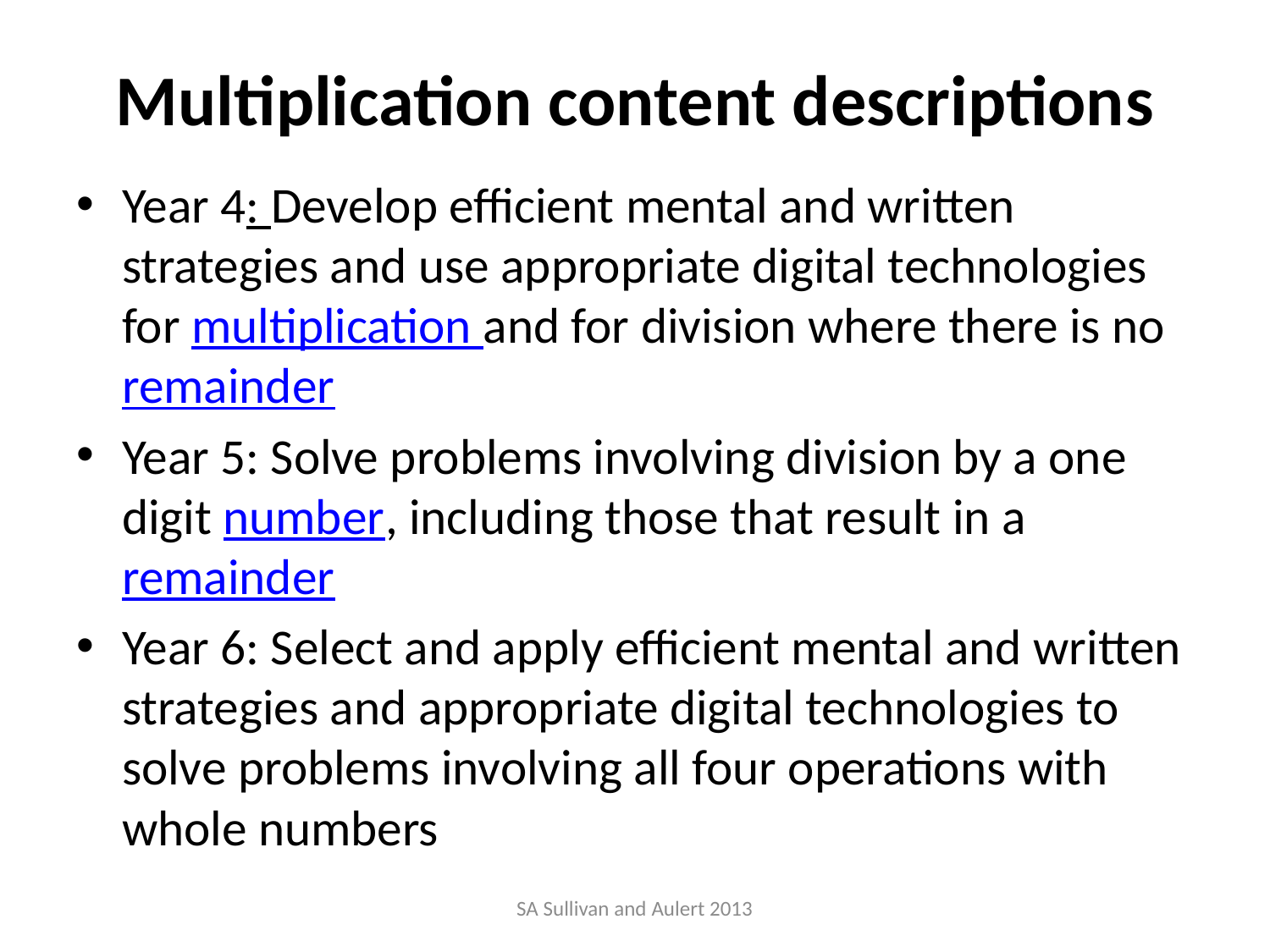

# Multiplication content descriptions
Year 4: Develop efficient mental and written strategies and use appropriate digital technologies for multiplication and for division where there is no remainder
Year 5: Solve problems involving division by a one digit number, including those that result in a remainder
Year 6: Select and apply efficient mental and written strategies and appropriate digital technologies to solve problems involving all four operations with whole numbers
SA Sullivan and Aulert 2013